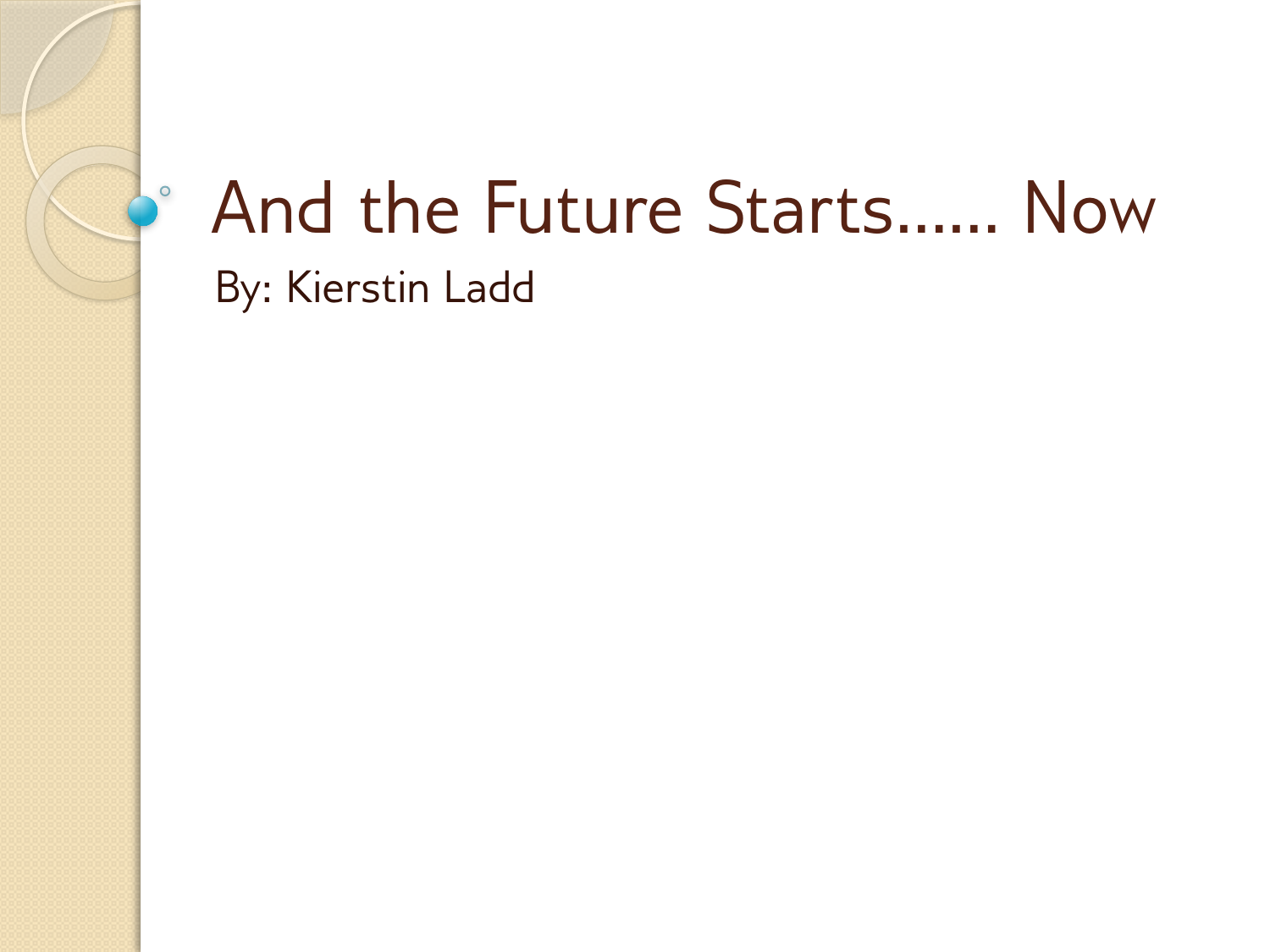

# And the Future Starts…… Now
By: Kierstin Ladd